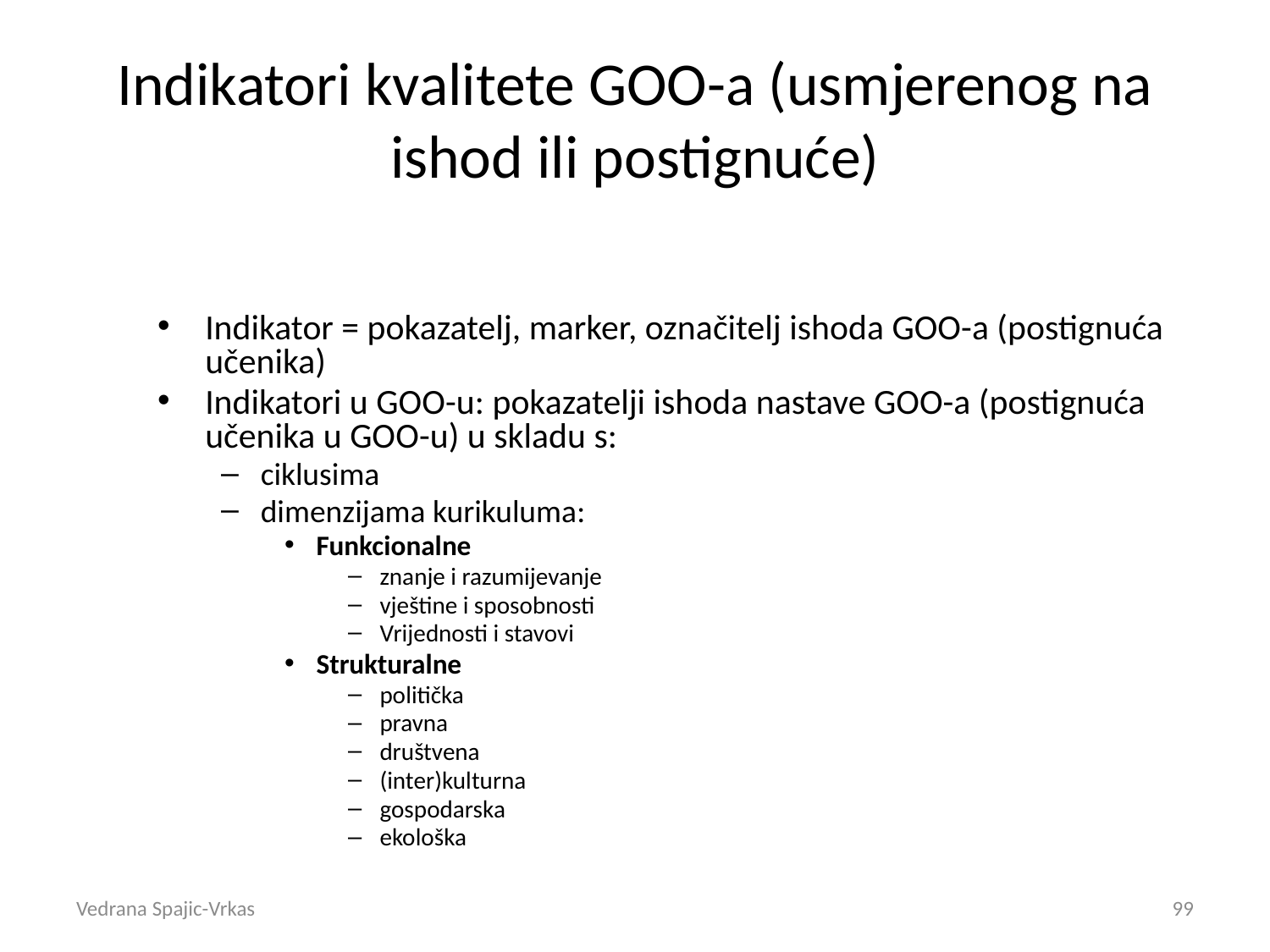

# Indikatori kvalitete GOO-a (usmjerenog na ishod ili postignuće)
Indikator = pokazatelj, marker, označitelj ishoda GOO-a (postignuća učenika)
Indikatori u GOO-u: pokazatelji ishoda nastave GOO-a (postignuća učenika u GOO-u) u skladu s:
ciklusima
dimenzijama kurikuluma:
Funkcionalne
znanje i razumijevanje
vještine i sposobnosti
Vrijednosti i stavovi
Strukturalne
politička
pravna
društvena
(inter)kulturna
gospodarska
ekološka
Vedrana Spajic-Vrkas
99